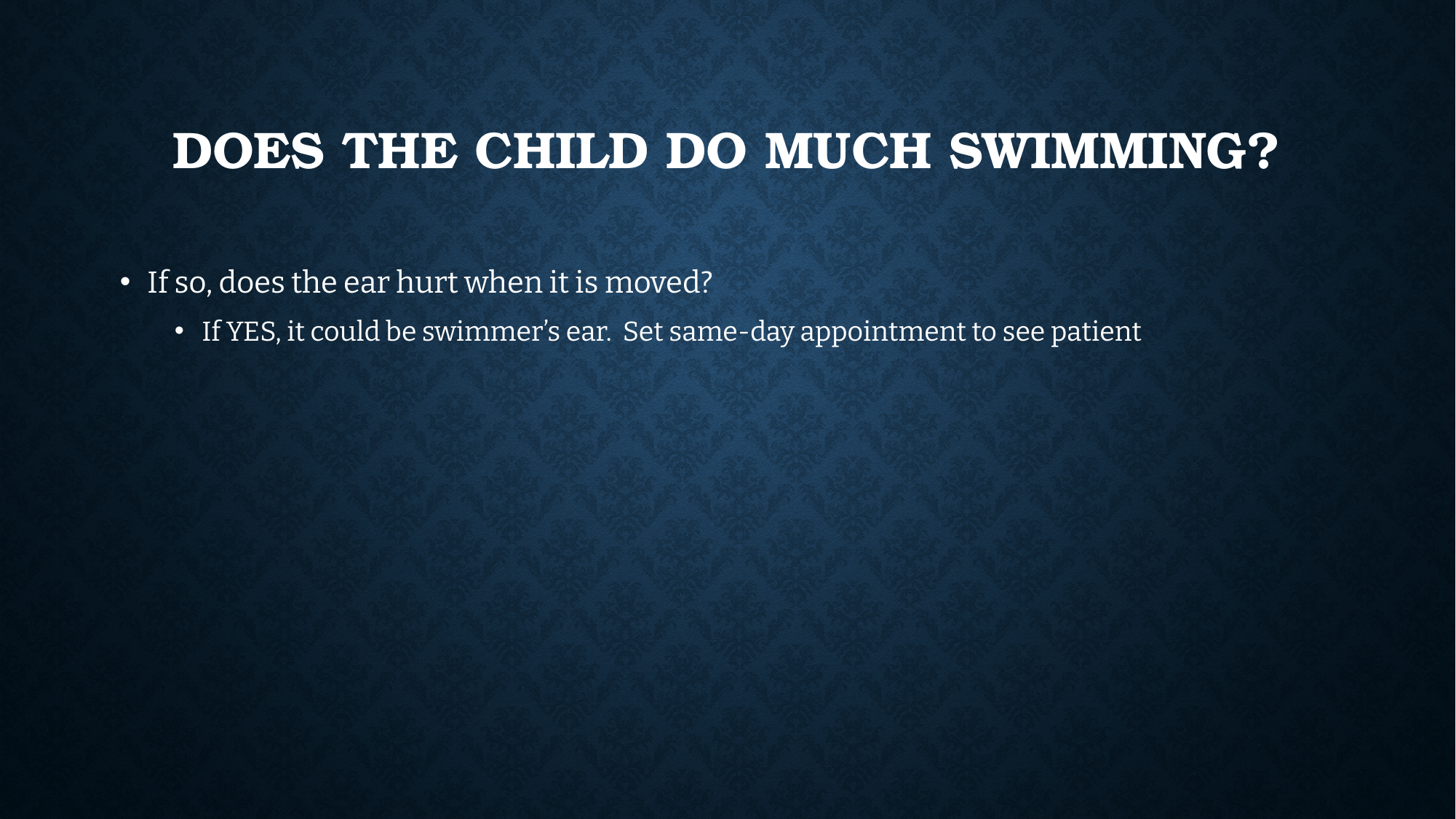

# Does the child do much swimming?
If so, does the ear hurt when it is moved?
If YES, it could be swimmer’s ear.  Set same-day appointment to see patient